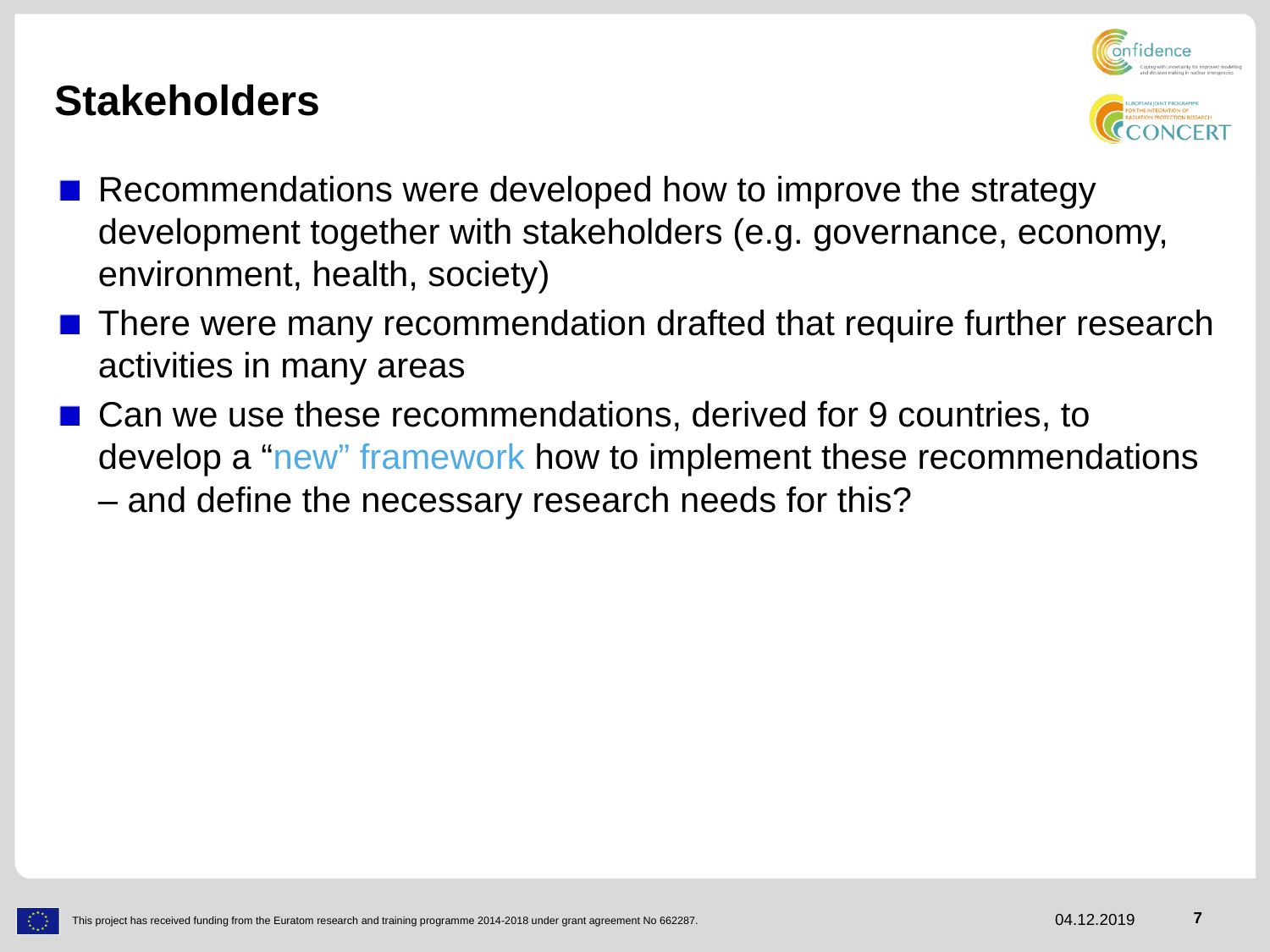

# Stakeholders
Recommendations were developed how to improve the strategy development together with stakeholders (e.g. governance, economy, environment, health, society)
There were many recommendation drafted that require further research activities in many areas
Can we use these recommendations, derived for 9 countries, to develop a “new” framework how to implement these recommendations – and define the necessary research needs for this?